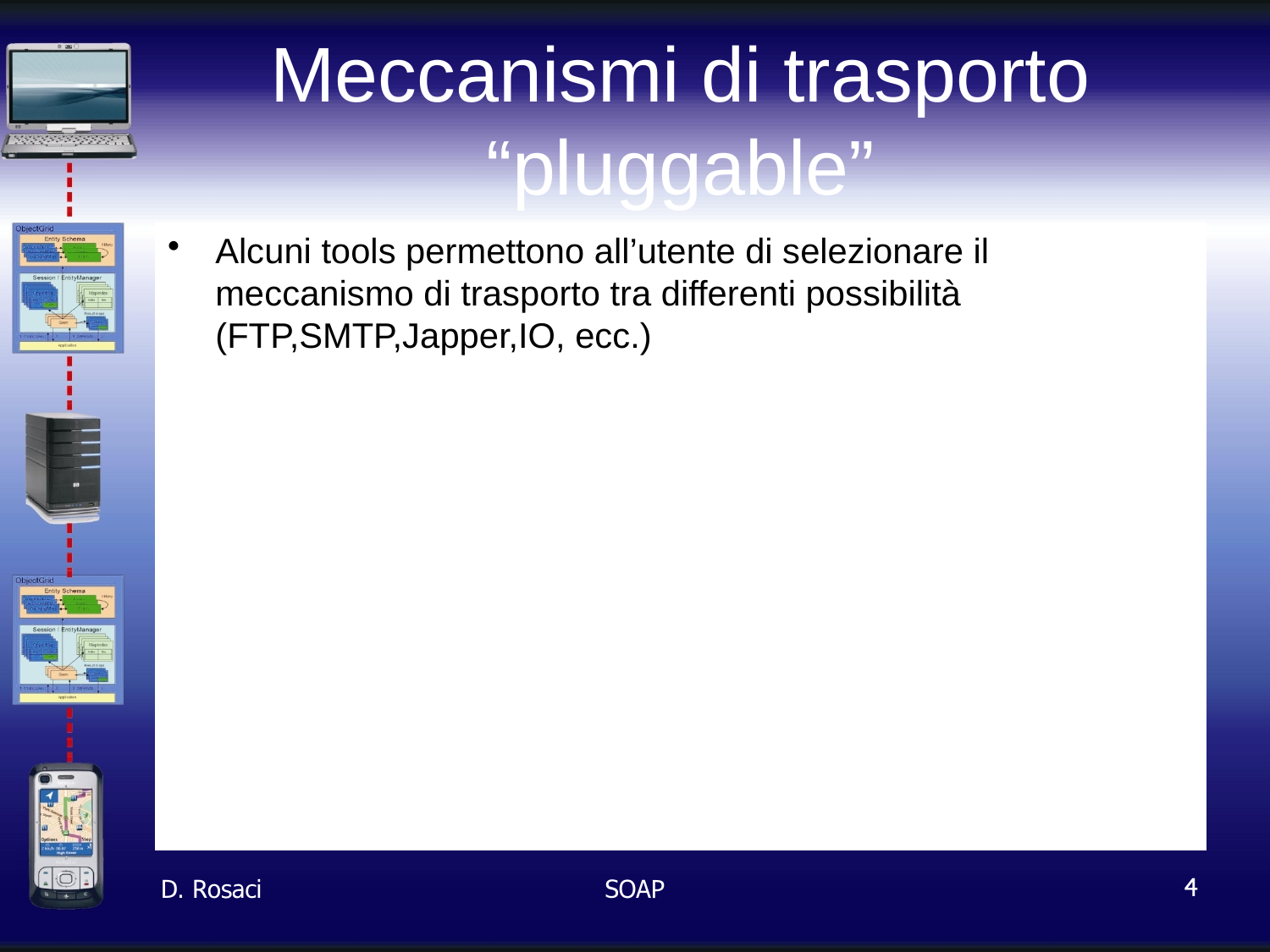

# Meccanismi di trasporto “pluggable”
Alcuni tools permettono all’utente di selezionare il meccanismo di trasporto tra differenti possibilità (FTP,SMTP,Japper,IO, ecc.)

D. Rosaci
SOAP